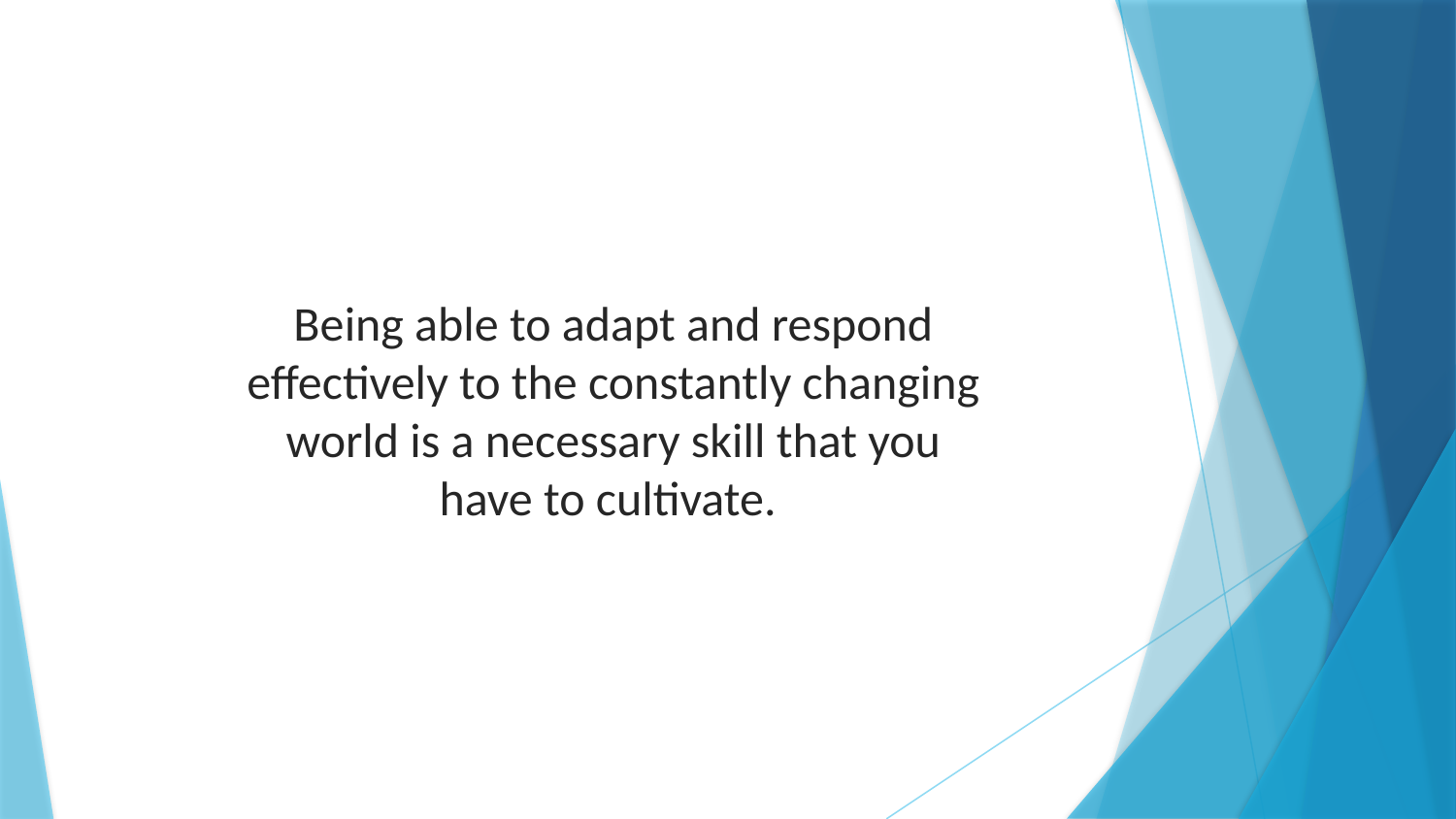

Being able to adapt and respond effectively to the constantly changing world is a necessary skill that you have to cultivate.